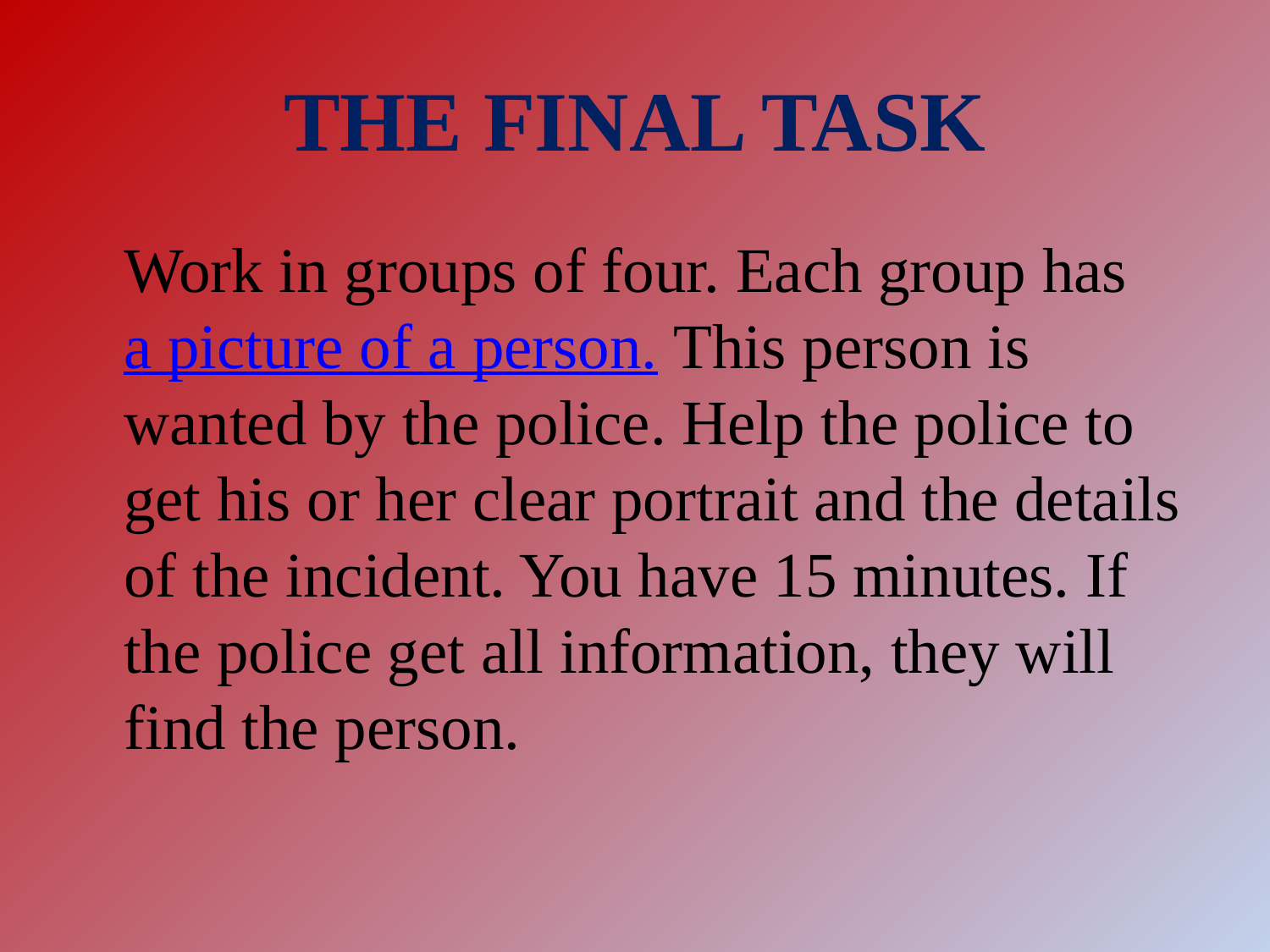

# The final task
	Work in groups of four. Each group has a picture of a person. This person is wanted by the police. Help the police to get his or her clear portrait and the details of the incident. You have 15 minutes. If the police get all information, they will find the person.